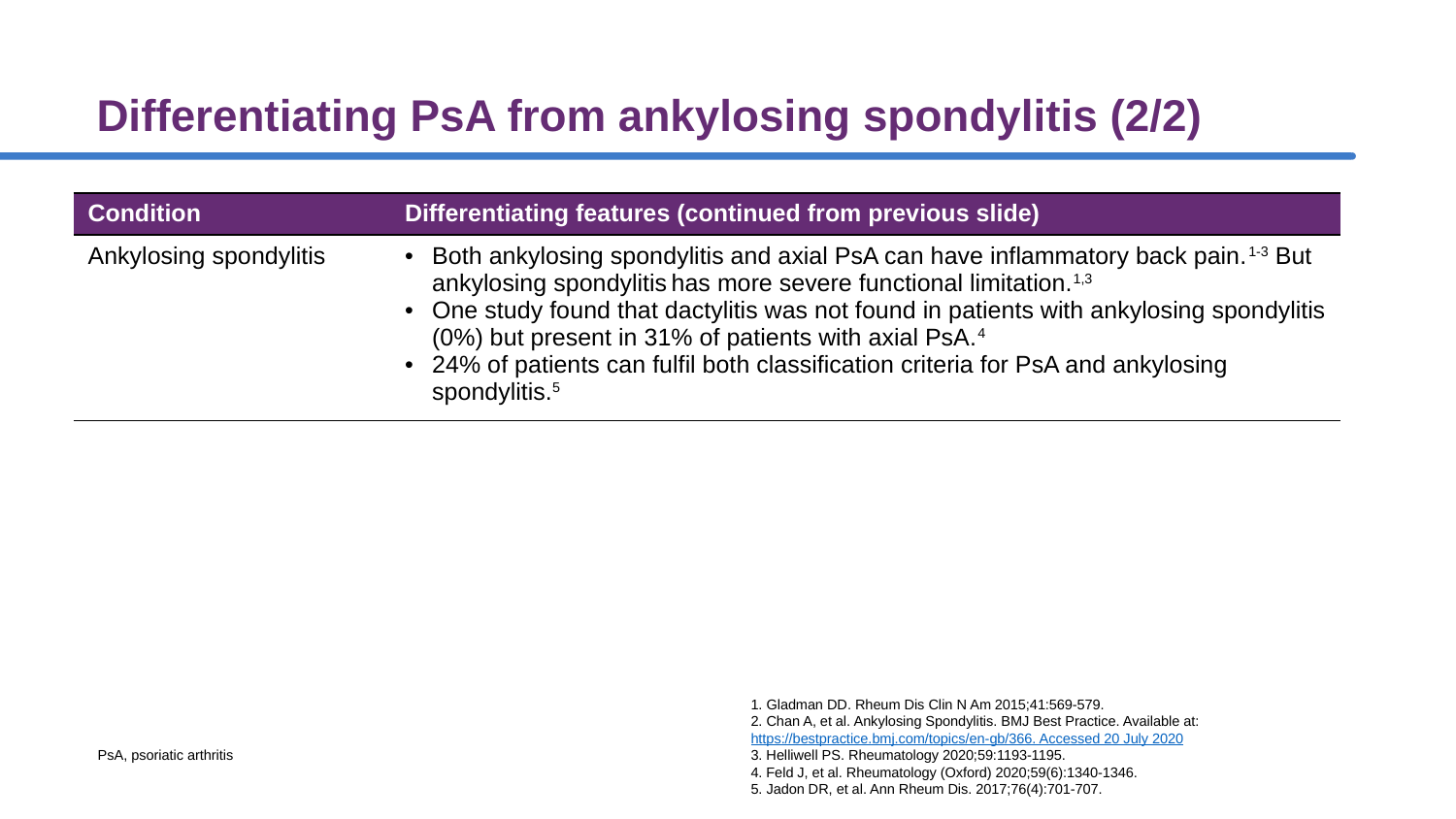

# Differentiating PsA from ankylosing spondylitis (2/2)
| Condition | Differentiating features (continued from previous slide) |
| --- | --- |
| Ankylosing spondylitis | Both ankylosing spondylitis and axial PsA can have inflammatory back pain.1-3 But ankylosing spondylitis has more severe functional limitation.1,3 One study found that dactylitis was not found in patients with ankylosing spondylitis (0%) but present in 31% of patients with axial PsA.4 24% of patients can fulfil both classification criteria for PsA and ankylosing spondylitis.5 |

1. Gladman DD. Rheum Dis Clin N Am 2015;41:569-579.
2. Chan A, et al. Ankylosing Spondylitis. BMJ Best Practice. Available at: https://bestpractice.bmj.com/topics/en-gb/366. Accessed 20 July 2020
3. Helliwell PS. Rheumatology 2020;59:1193-1195.
4. Feld J, et al. Rheumatology (Oxford) 2020;59(6):1340-1346.
5. Jadon DR, et al. Ann Rheum Dis. 2017;76(4):701-707.
PsA, psoriatic arthritis